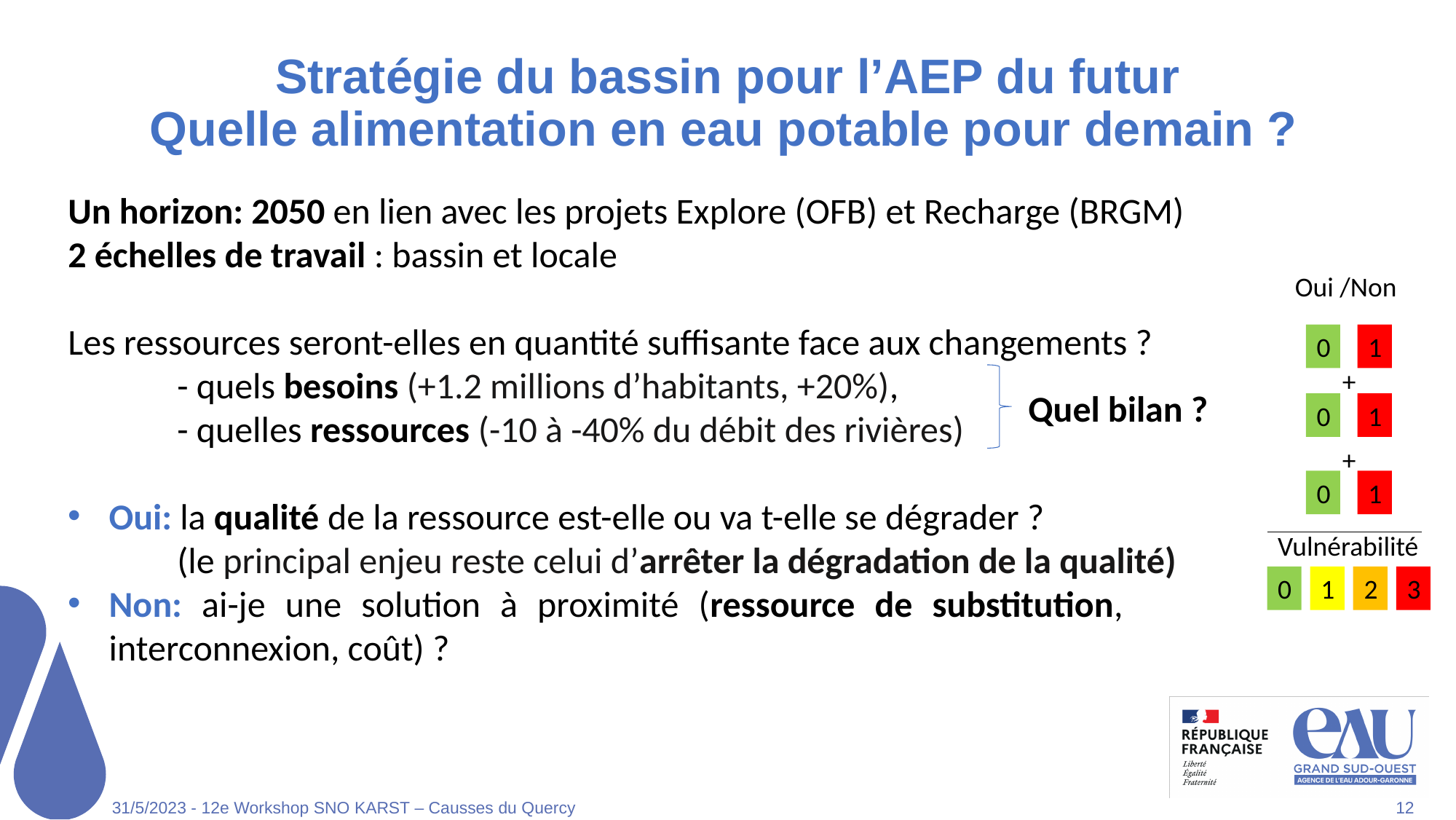

Stratégie du bassin pour l’AEP du futur
Quelle alimentation en eau potable pour demain ?
Un horizon: 2050 en lien avec les projets Explore (OFB) et Recharge (BRGM)
2 échelles de travail : bassin et locale

Les ressources seront-elles en quantité suffisante face aux changements ?
	- quels besoins (+1.2 millions d’habitants, +20%),
	- quelles ressources (-10 à -40% du débit des rivières)

Oui: la qualité de la ressource est-elle ou va t-elle se dégrader ?
	(le principal enjeu reste celui d’arrêter la dégradation de la qualité)
Non: ai-je une solution à proximité (ressource de substitution, 	interconnexion, coût) ?

Oui /Non
0
1
+

Quel bilan ?
0
1
+
0
1
Vulnérabilité
0
1
2
3
31/5/2023 - 12e Workshop SNO KARST – Causses du Quercy
12